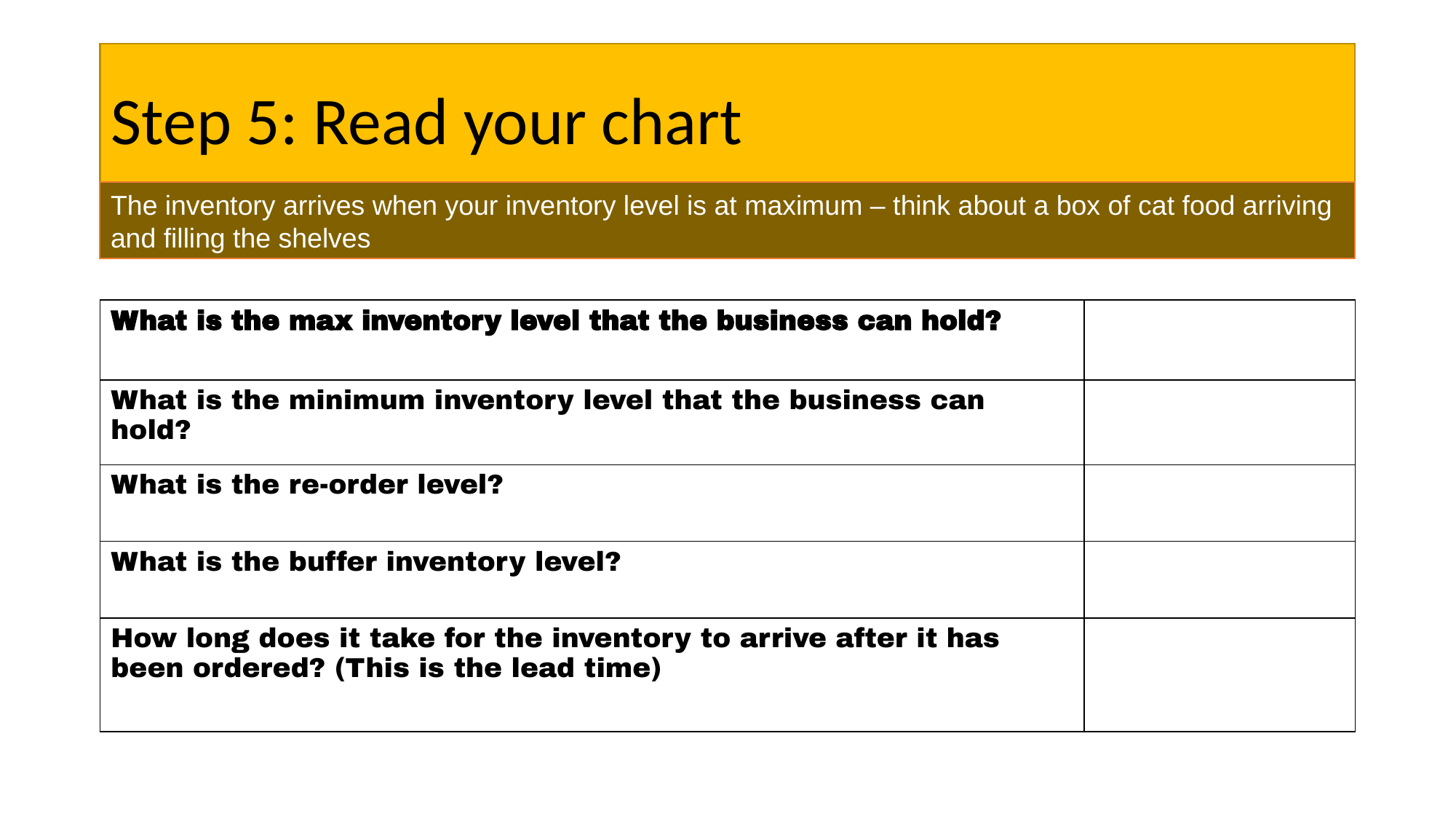

# Step 5: Read your chart
The inventory arrives when your inventory level is at maximum – think about a box of cat food arriving and filling the shelves
| What is the max inventory level that the business can hold? |  |
| --- | --- |
| What is the minimum inventory level that the business can hold? |  |
| What is the re-order level? |  |
| What is the buffer inventory level? |  |
| How long does it take for the inventory to arrive after it has been ordered? (This is the lead time) |  |